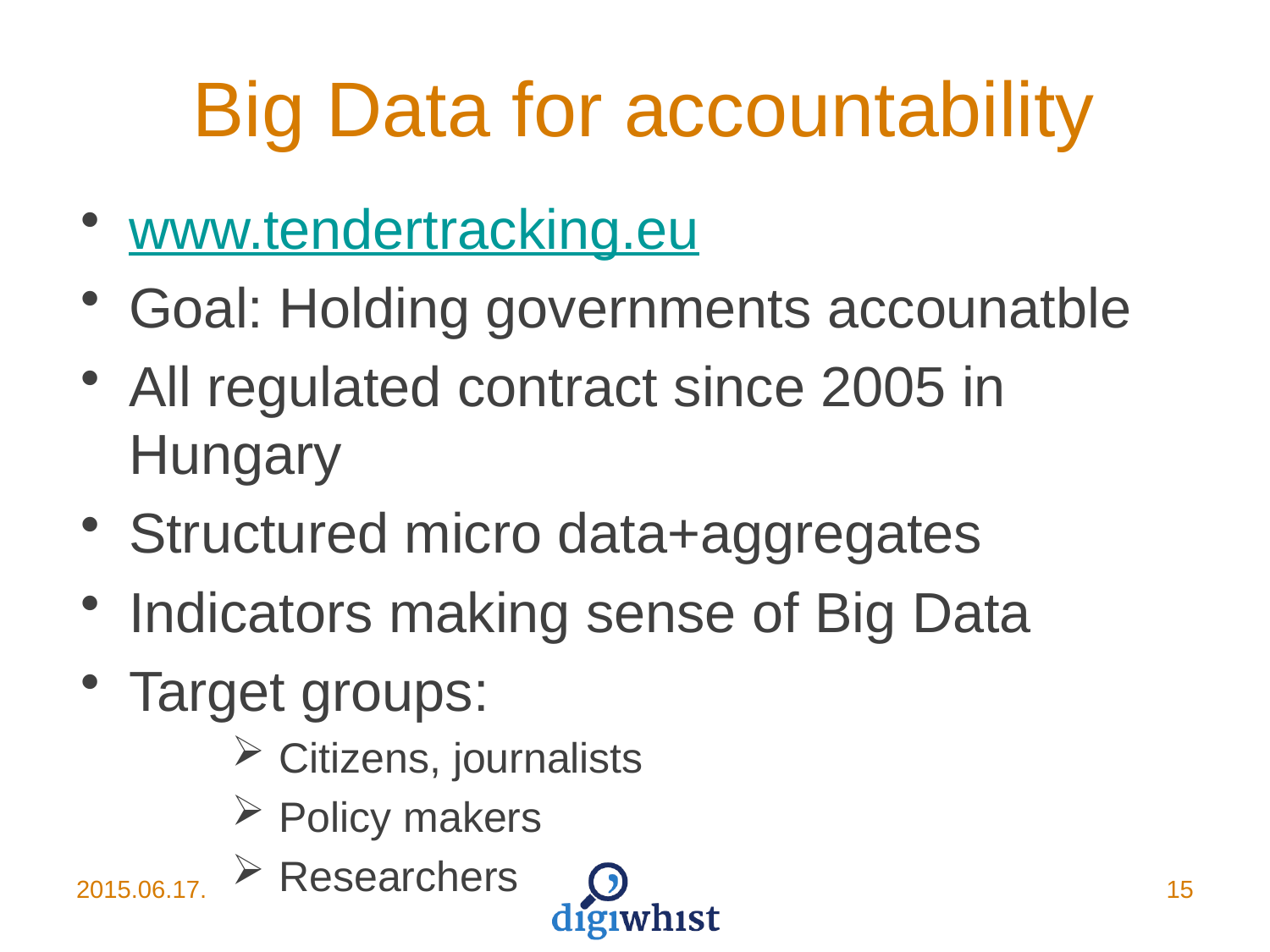

# Big Data for accountability
www.tendertracking.eu
Goal: Holding governments accounatble
All regulated contract since 2005 in Hungary
Structured micro data+aggregates
Indicators making sense of Big Data
Target groups:
Citizens, journalists
Policy makers
Researchers
2015.06.17.
15